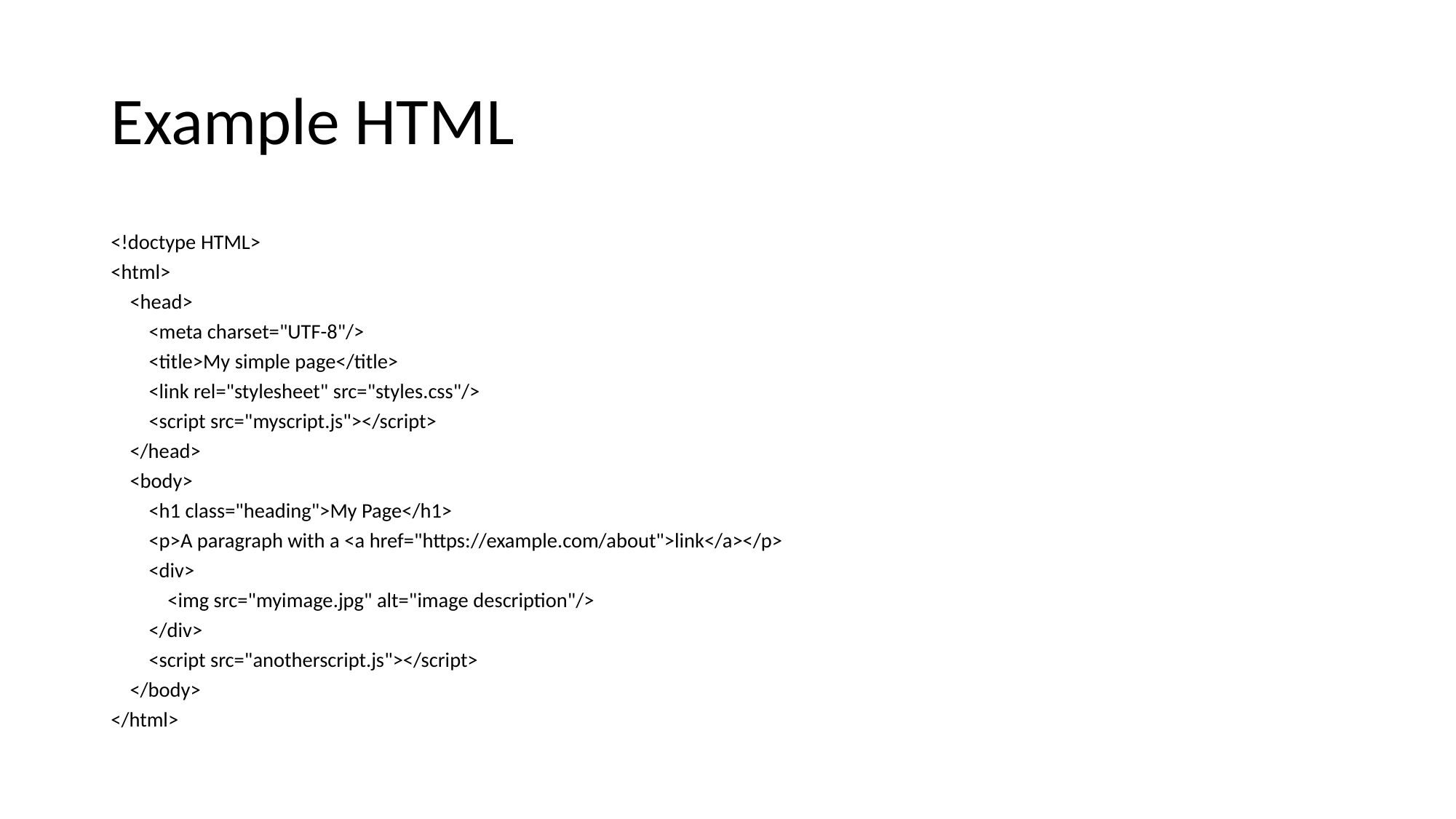

# Example HTML
<!doctype HTML>
<html>
    <head>
        <meta charset="UTF-8"/>
        <title>My simple page</title>
        <link rel="stylesheet" src="styles.css"/>
        <script src="myscript.js"></script>
    </head>
    <body>
        <h1 class="heading">My Page</h1>
        <p>A paragraph with a <a href="https://example.com/about">link</a></p>
        <div>
            <img src="myimage.jpg" alt="image description"/>
        </div>
        <script src="anotherscript.js"></script>
    </body>
</html>